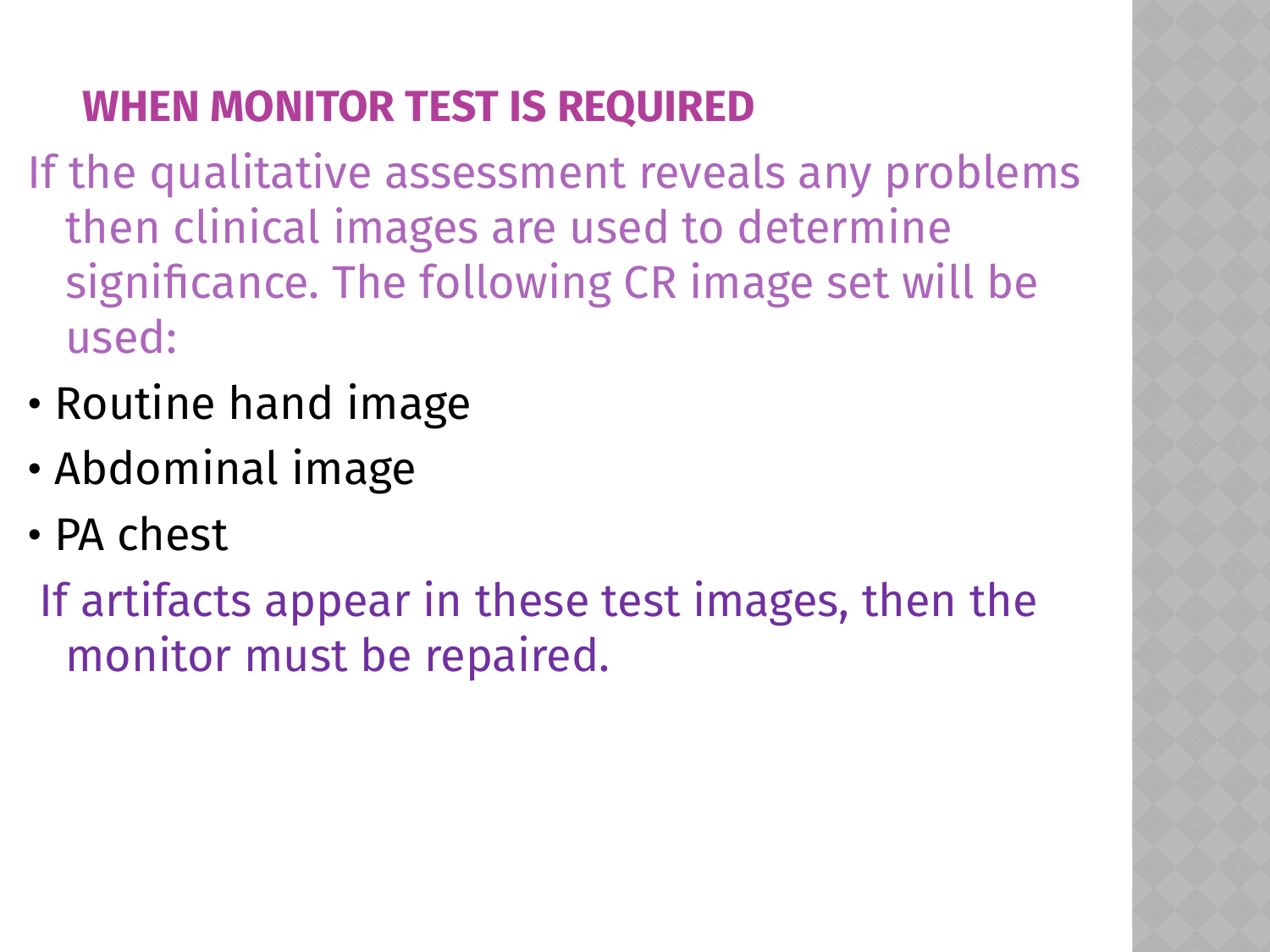

# When monitor test is required
If the qualitative assessment reveals any problems then clinical images are used to determine significance. The following CR image set will be used:
• Routine hand image
• Abdominal image
• PA chest
 If artifacts appear in these test images, then the monitor must be repaired.